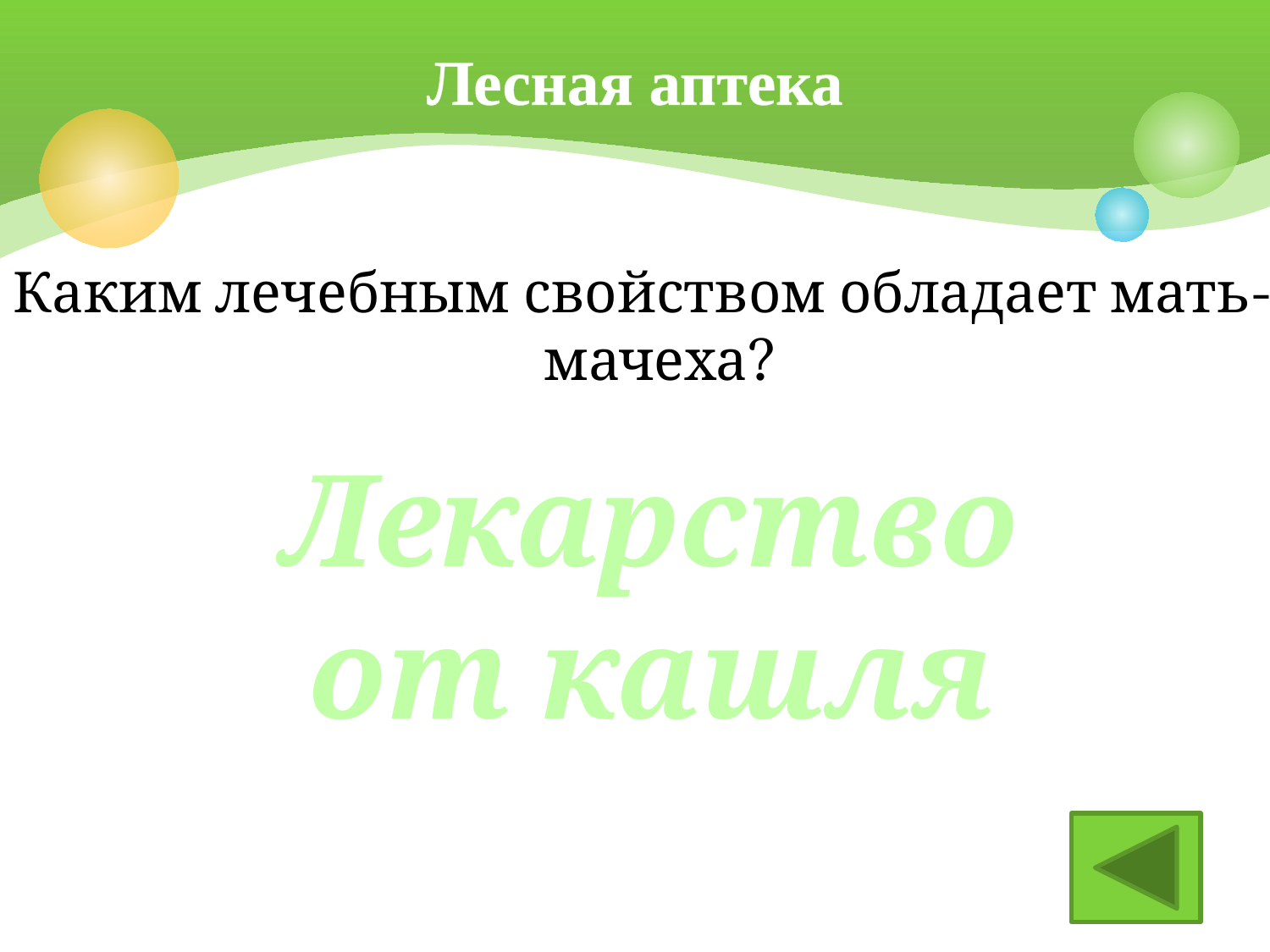

# Лесная аптека
Каким лечебным свойством обладает мать-мачеха?
Лекарство от кашля